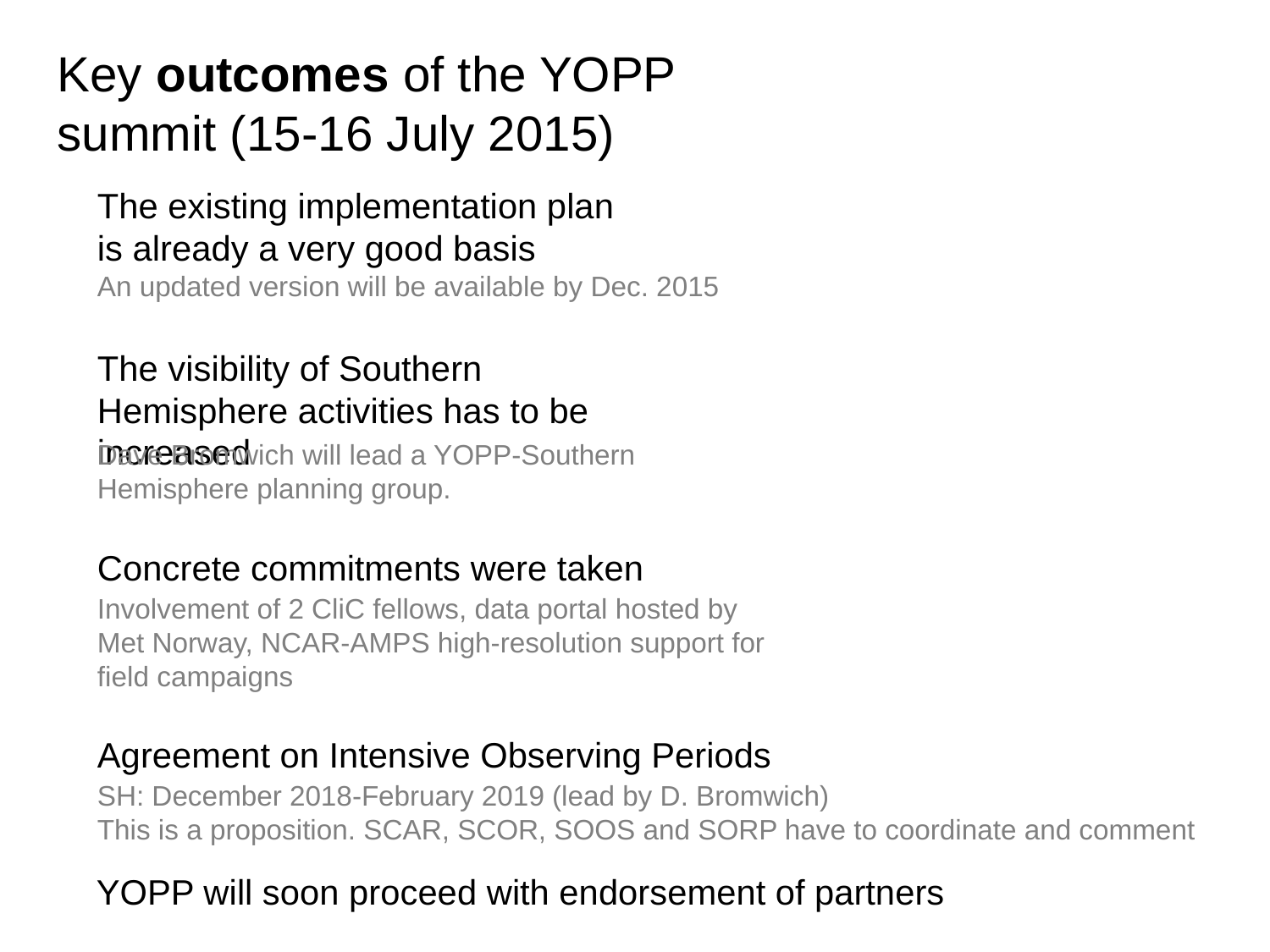

Key outcomes of the YOPP summit (15-16 July 2015)
The existing implementation plan is already a very good basis
An updated version will be available by Dec. 2015
The visibility of Southern Hemisphere activities has to be increased
Dave Bromwich will lead a YOPP-Southern Hemisphere planning group.
Concrete commitments were taken
Involvement of 2 CliC fellows, data portal hosted by Met Norway, NCAR-AMPS high-resolution support for field campaigns
Agreement on Intensive Observing Periods
SH: December 2018-February 2019 (lead by D. Bromwich)
This is a proposition. SCAR, SCOR, SOOS and SORP have to coordinate and comment
YOPP will soon proceed with endorsement of partners